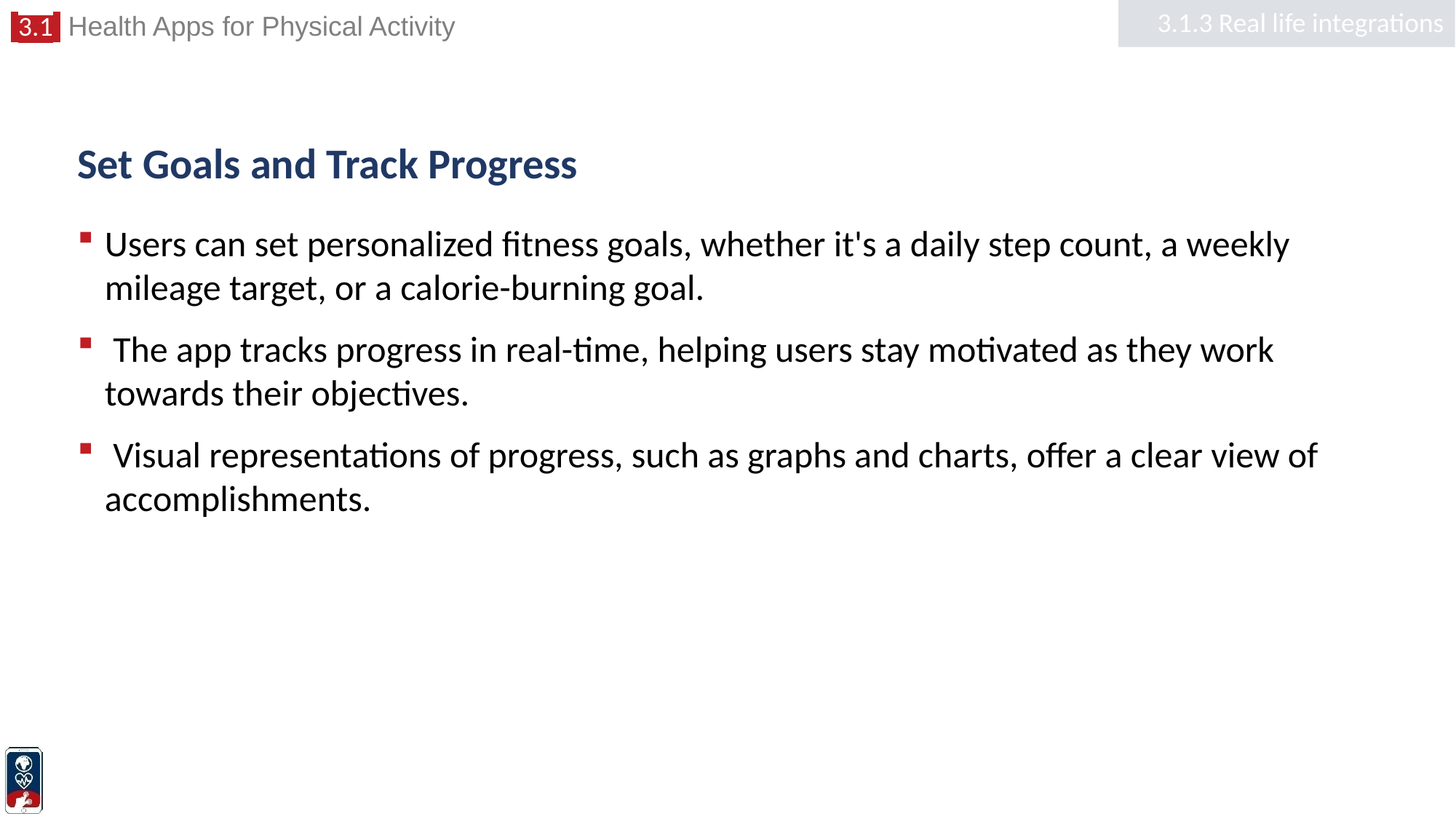

3.1.3 Real life integrations
# Set Goals and Track Progress
Users can set personalized fitness goals, whether it's a daily step count, a weekly mileage target, or a calorie-burning goal.
 The app tracks progress in real-time, helping users stay motivated as they work towards their objectives.
 Visual representations of progress, such as graphs and charts, offer a clear view of accomplishments.